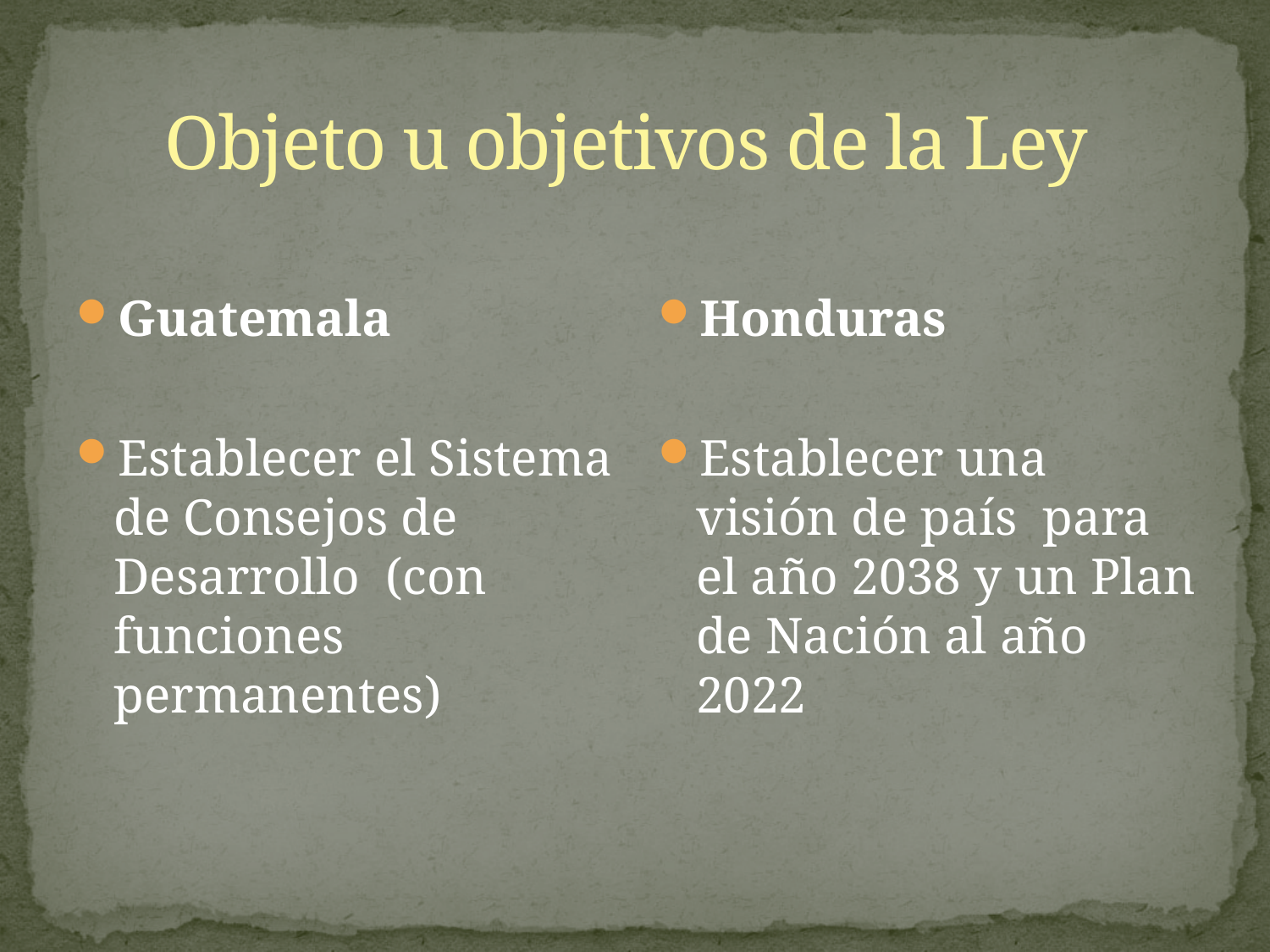

# Objeto u objetivos de la Ley

Guatemala

Establecer el Sistema de Consejos de Desarrollo  (con funciones permanentes)

Honduras

Establecer una visión de país  para el año 2038 y un Plan de Nación al año 2022